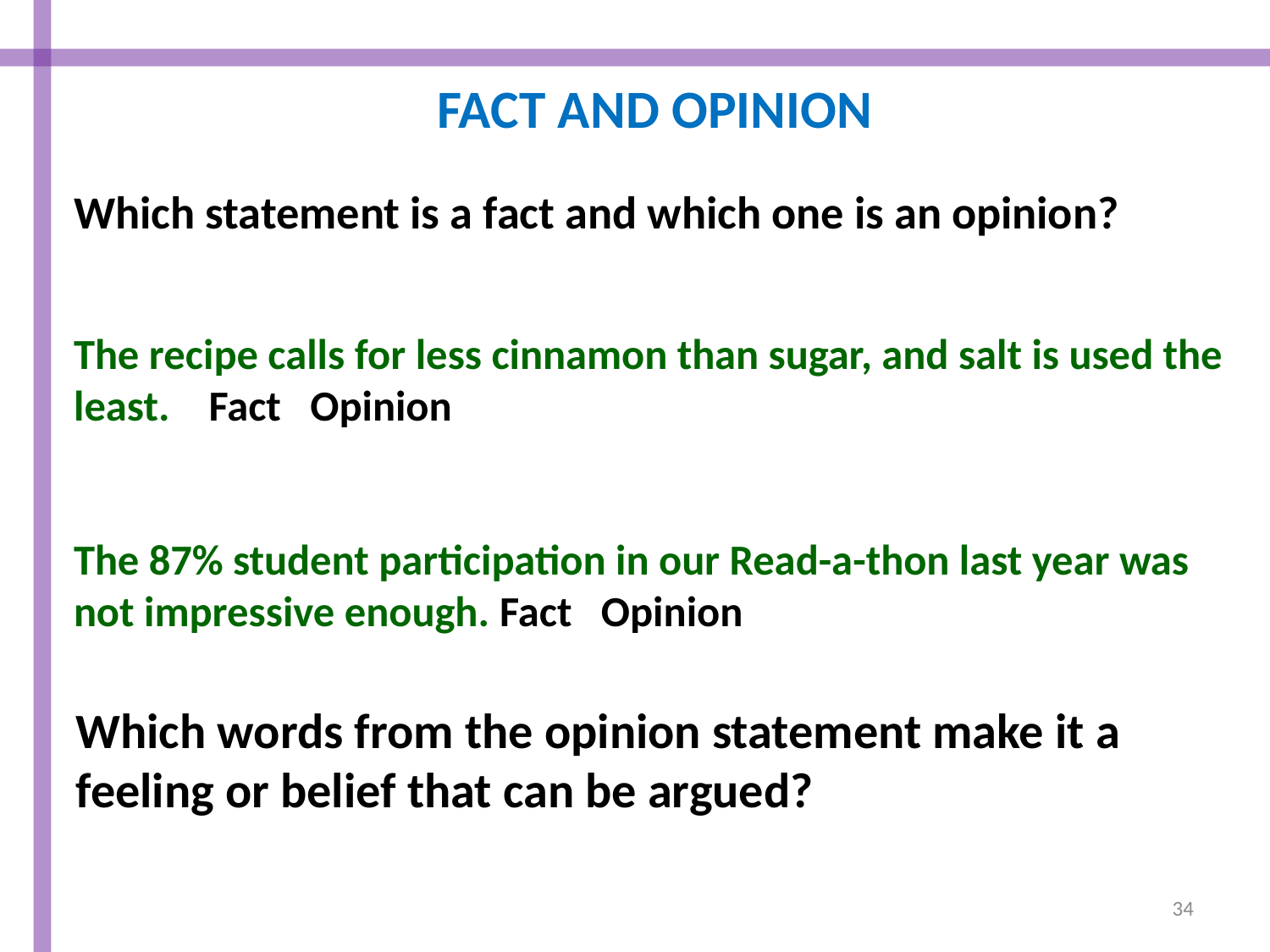

FACT AND OPINION

Which statement is a fact and which one is an opinion?

The recipe calls for less cinnamon than sugar, and salt is used the least.    Fact   Opinion

The 87% student participation in our Read-a-thon last year was not impressive enough. Fact   Opinion

Which words from the opinion statement make it a feeling or belief that can be argued?
34